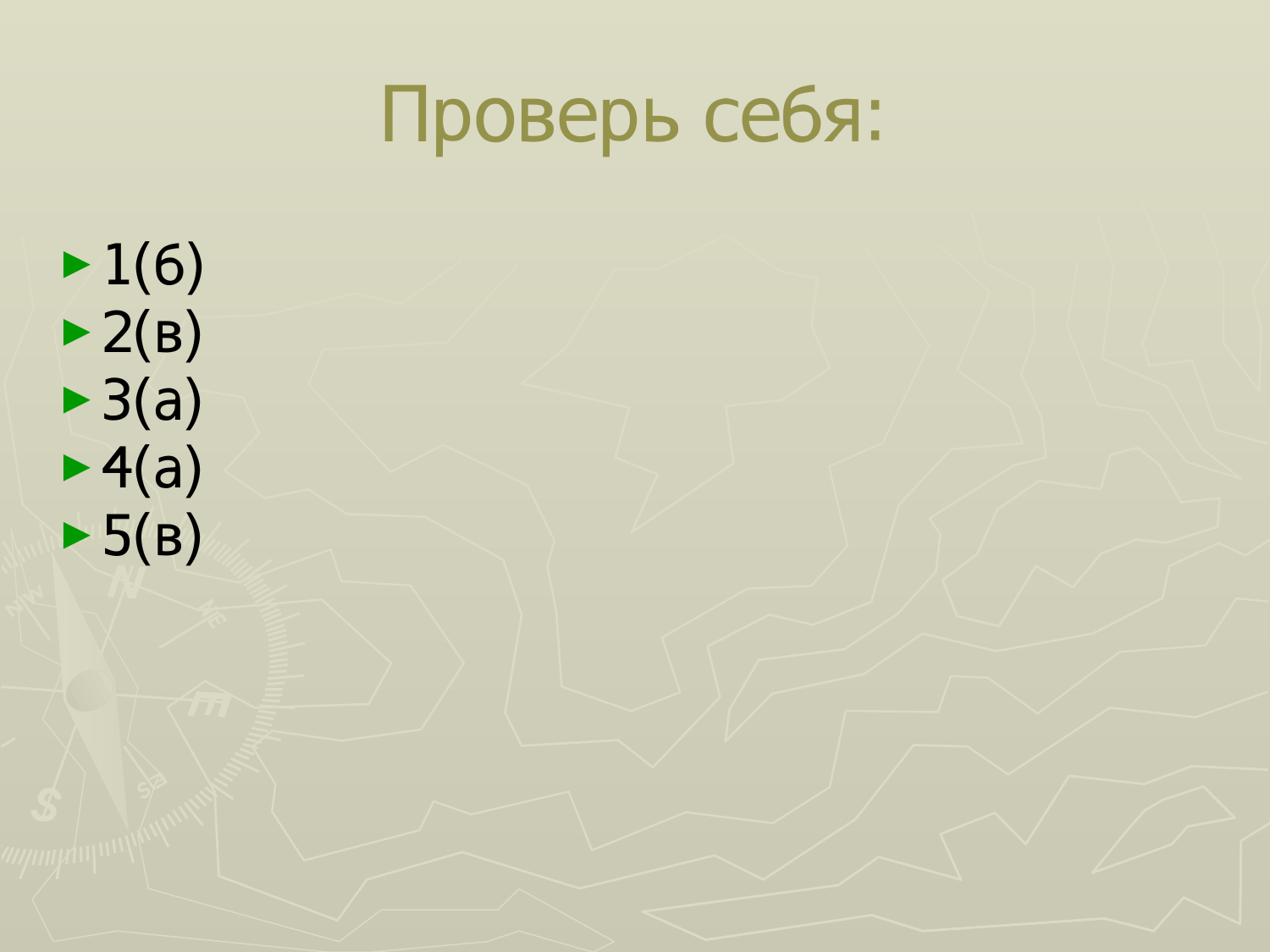

# Проверь себя:
1(б)
2(в)
3(а)
4(а)
5(в)